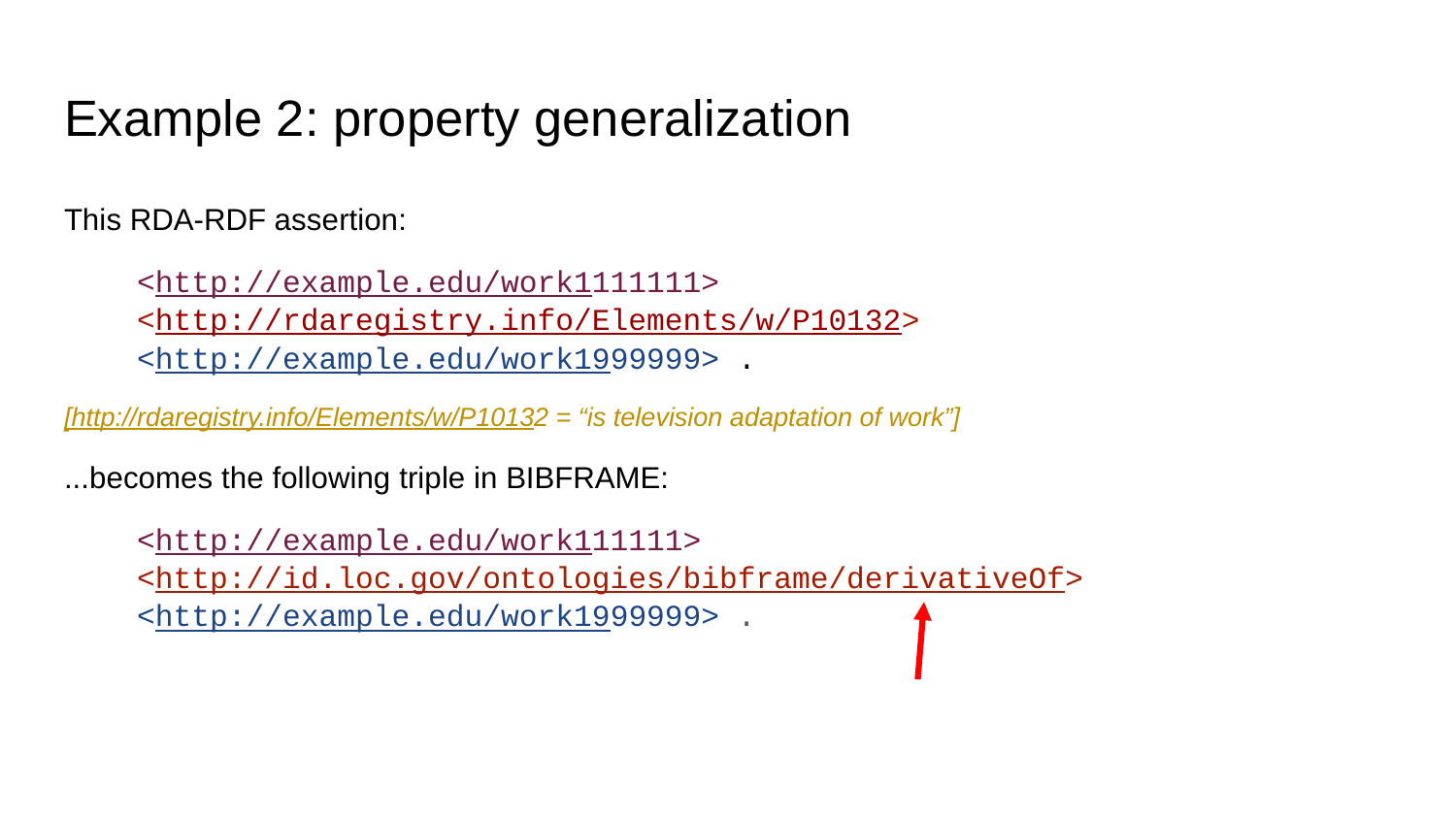

# Example 2: property generalization

This RDA-RDF assertion:
<http://example.edu/work1111111>
<http://rdaregistry.info/Elements/w/P10132>
<http://example.edu/work1999999> .
[http://rdaregistry.info/Elements/w/P10132 = “is television adaptation of work”]
...becomes the following triple in BIBFRAME:
<http://example.edu/work111111>
<http://id.loc.gov/ontologies/bibframe/derivativeOf>
<http://example.edu/work1999999> .